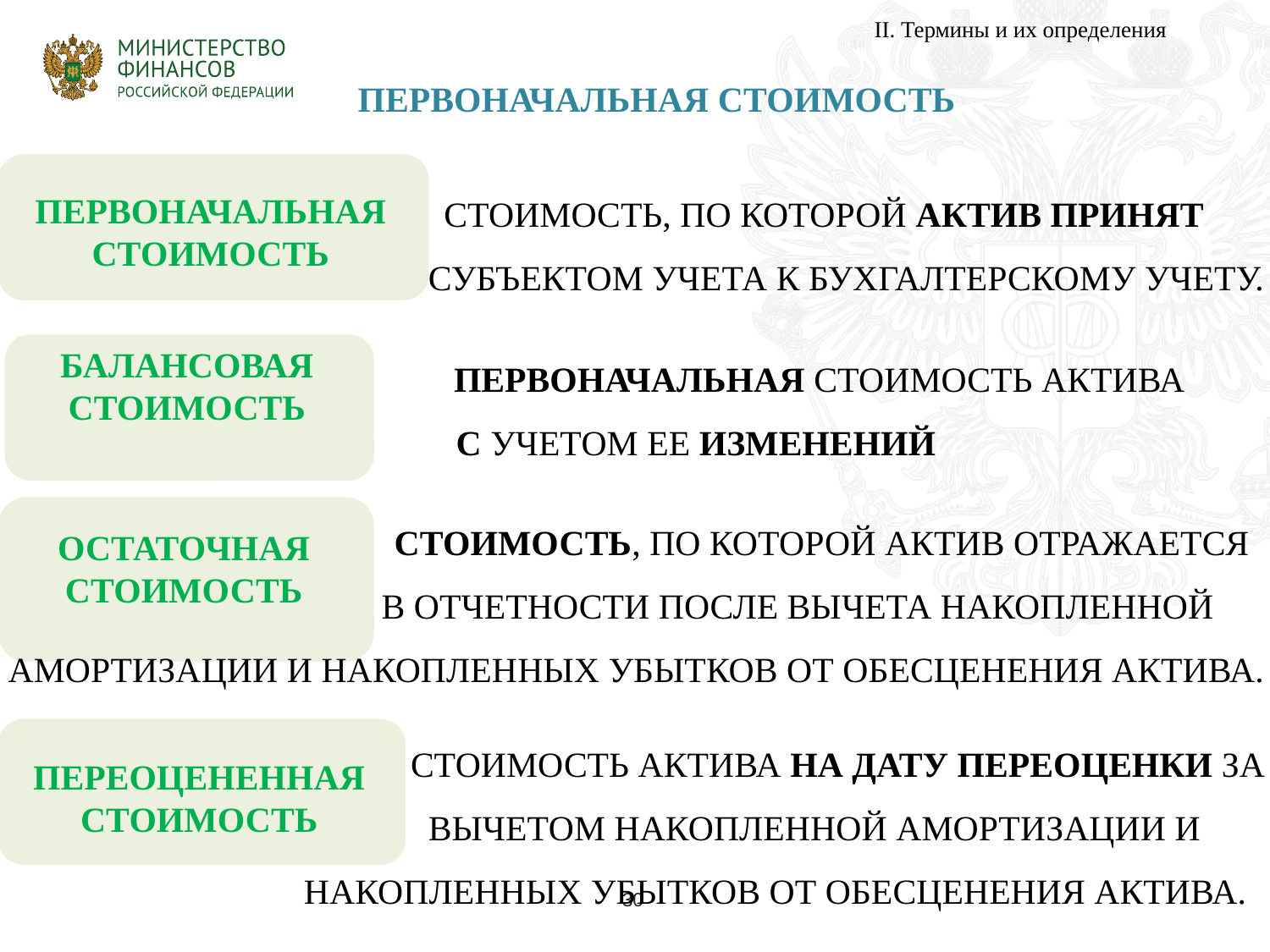

II. Термины и их определения
# ПЕРВОНАЧАЛЬНАЯ СТОИМОСТЬ

ПЕРВОНАЧАЛЬНАЯ СТОИМОСТЬ
                                                       СТОИМОСТЬ, ПО КОТОРОЙ АКТИВ ПРИНЯТ
                                                СУБЪЕКТОМ УЧЕТА К БУХГАЛТЕРСКОМУ УЧЕТУ.

БАЛАНСОВАЯ СТОИМОСТЬ
                                                       ПЕРВОНАЧАЛЬНАЯ СТОИМОСТЬ АКТИВА
                                                  С УЧЕТОМ ЕЕ ИЗМЕНЕНИЙ

ОСТАТОЧНАЯ СТОИМОСТЬ
                                                СТОИМОСТЬ, ПО КОТОРОЙ АКТИВ ОТРАЖАЕТСЯ
                                          В ОТЧЕТНОСТИ ПОСЛЕ ВЫЧЕТА НАКОПЛЕННОЙ АМОРТИЗАЦИИ И НАКОПЛЕННЫХ УБЫТКОВ ОТ ОБЕСЦЕНЕНИЯ АКТИВА.

ПЕРЕОЦЕНЕННАЯ СТОИМОСТЬ
                                              СТОИМОСТЬ АКТИВА НА ДАТУ ПЕРЕОЦЕНКИ ЗА
                                                ВЫЧЕТОМ НАКОПЛЕННОЙ АМОРТИЗАЦИИ И
                                  НАКОПЛЕННЫХ УБЫТКОВ ОТ ОБЕСЦЕНЕНИЯ АКТИВА.
30